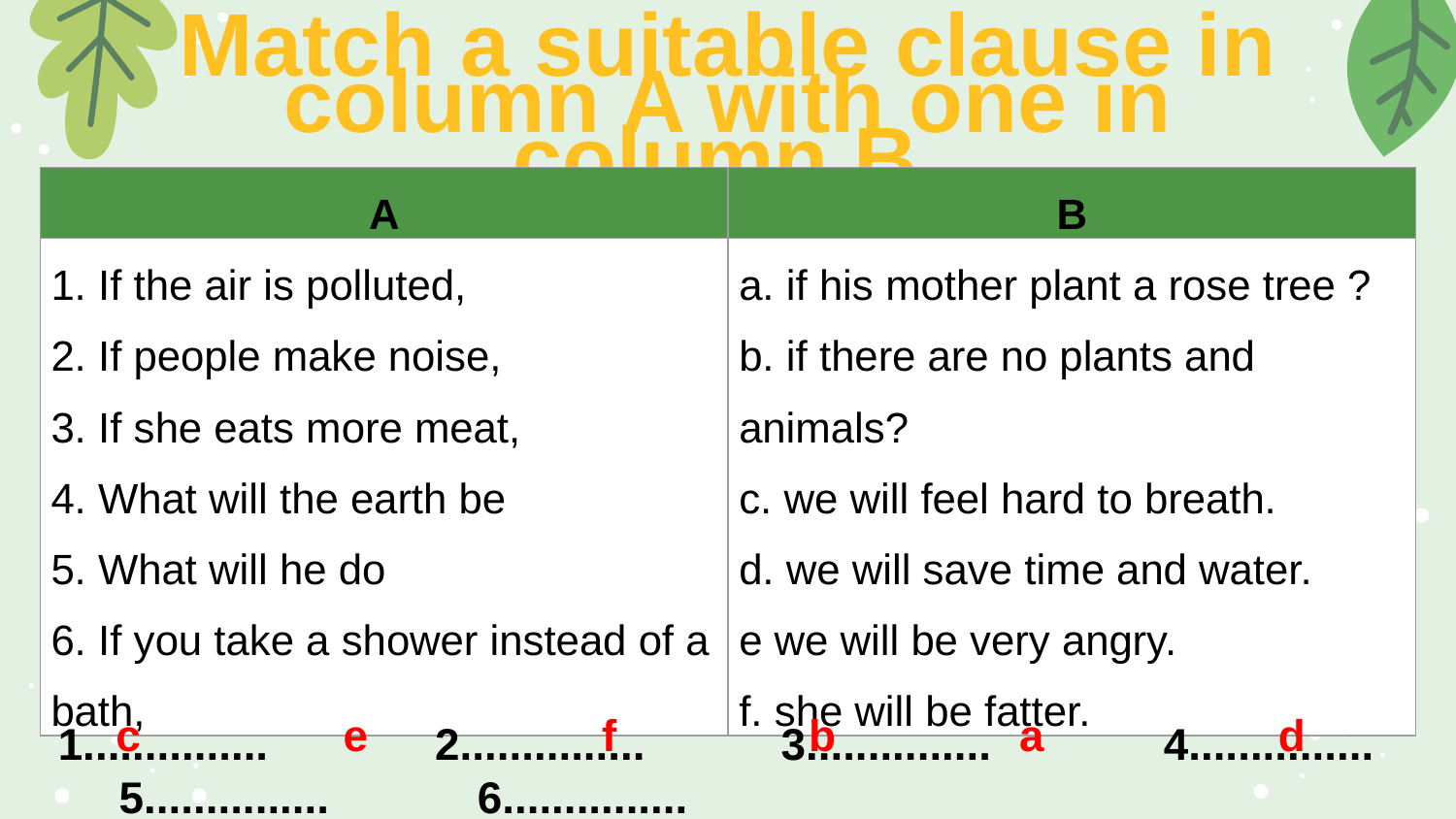

# Match a suitable clause in column A with one in column B.
| A | B |
| --- | --- |
| 1. If the air is polluted, 2. If people make noise, 3. If she eats more meat, 4. What will the earth be 5. What will he do 6. If you take a shower instead of a bath, | a. if his mother plant a rose tree ? b. if there are no plants and animals? c. we will feel hard to breath. d. we will save time and water. e we will be very angry. f. she will be fatter. |
c
e
f
b
a
d
1...............	    2...............           3...............	       4...............	  5...............            6...............